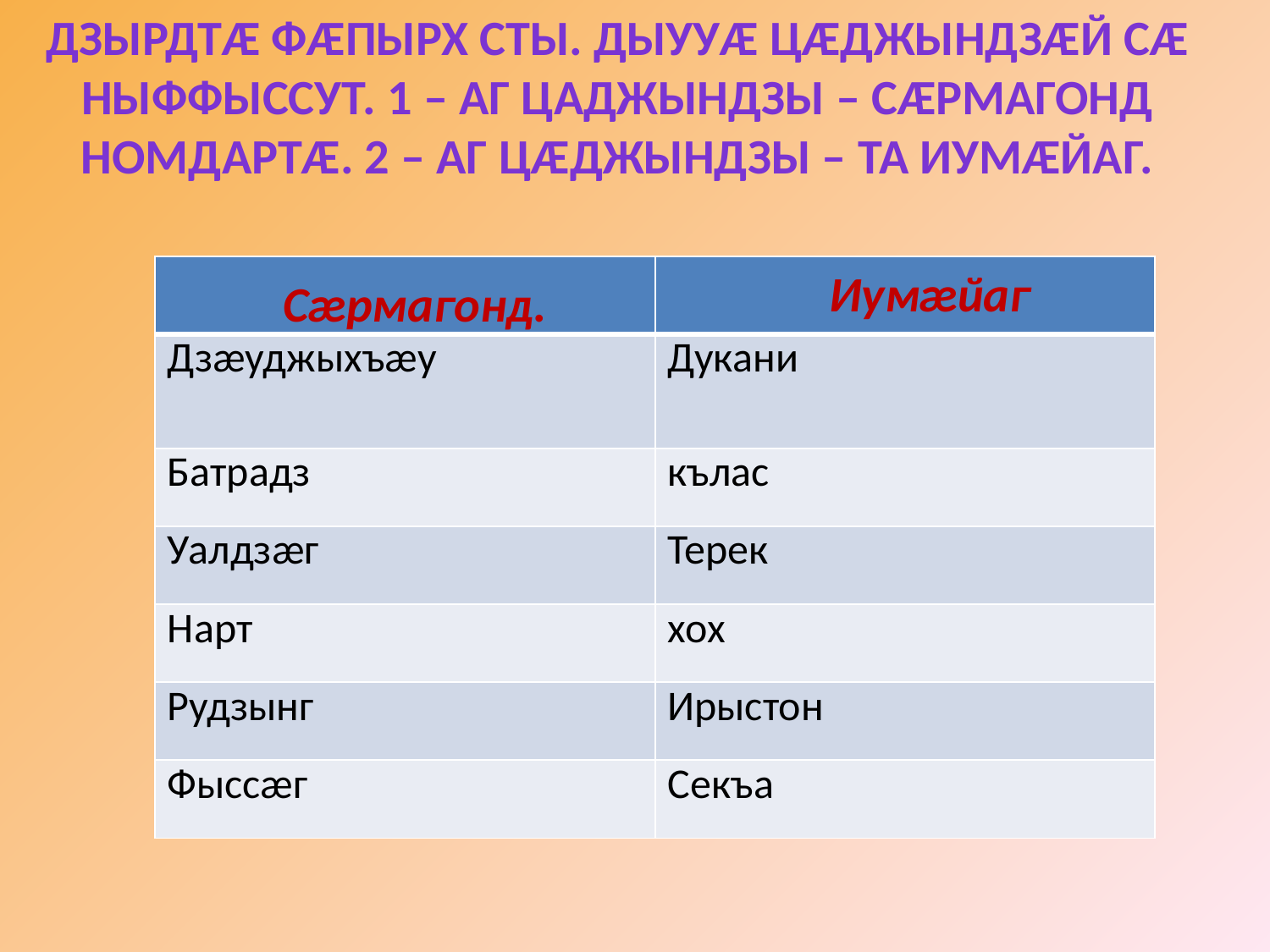

Дзырдтæ фæпырх сты. Дыууæ цæджындзæй сæ ныффыссут. 1 – аг цаджындзы – сæрмагонд номдартæ. 2 – аг цæджындзы – та иумæйаг.

Иумæйаг
|  |  |
| --- | --- |
| Дзæуджыхъæу | Дукани |
| Батрадз | кълас |
| Уалдзæг | Терек |
| Нарт | хох |
| Рудзынг | Ирыстон |
| Фыссæг | Секъа |
Сæрмагонд.